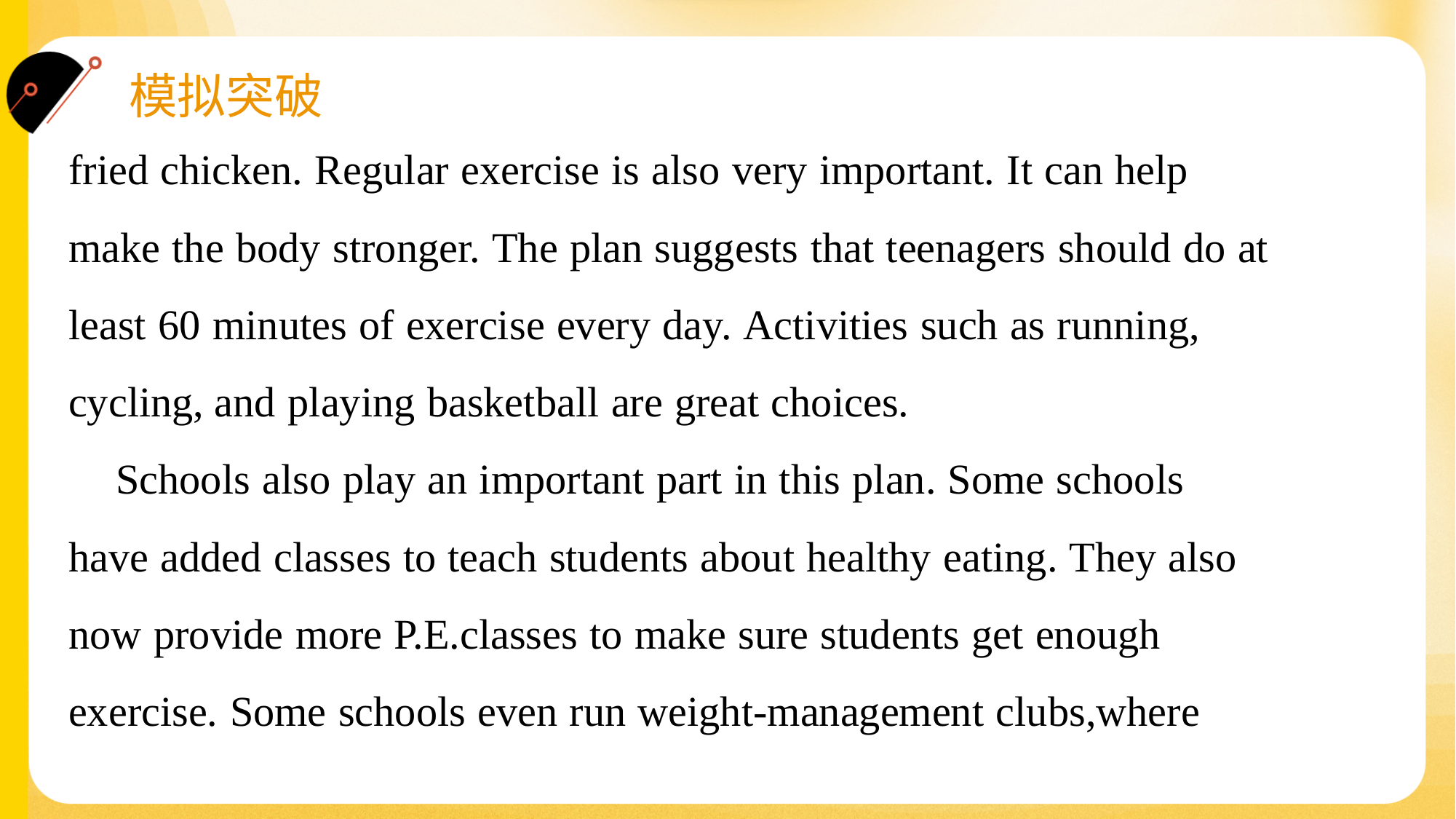

fried chicken. Regular exercise is also very important. It can help
make the body stronger. The plan suggests that teenagers should do at
least 60 minutes of exercise every day. Activities such as running,
cycling, and playing basketball are great choices.
    Schools also play an important part in this plan. Some schools
have added classes to teach students about healthy eating. They also
now provide more P.E.classes to make sure students get enough
exercise. Some schools even run weight-management clubs,where